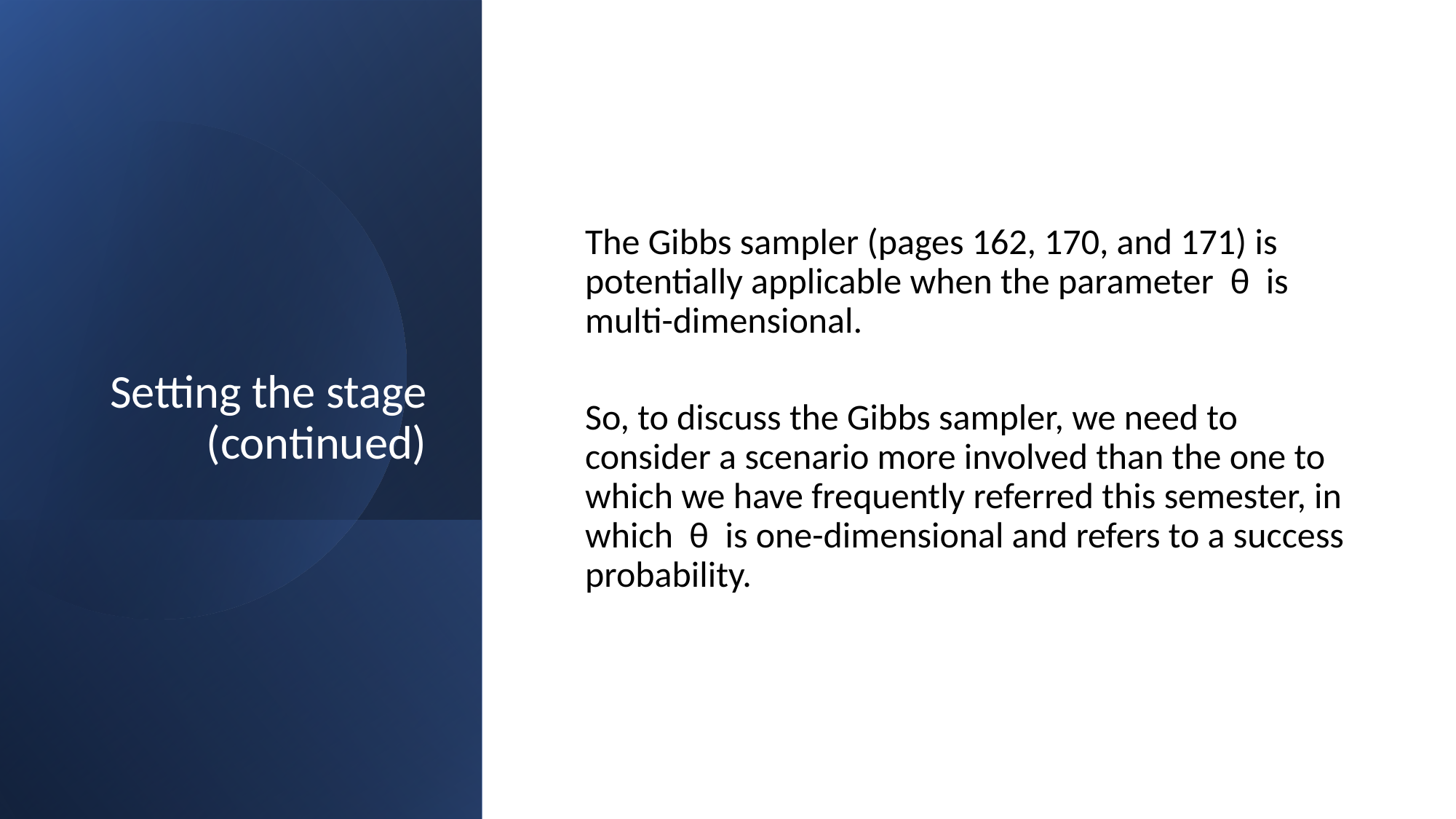

# Setting the stage (continued)
The Gibbs sampler (pages 162, 170, and 171) is potentially applicable when the parameter  θ  is multi-dimensional.

So, to discuss the Gibbs sampler, we need to consider a scenario more involved than the one to which we have frequently referred this semester, in which  θ  is one-dimensional and refers to a success probability.